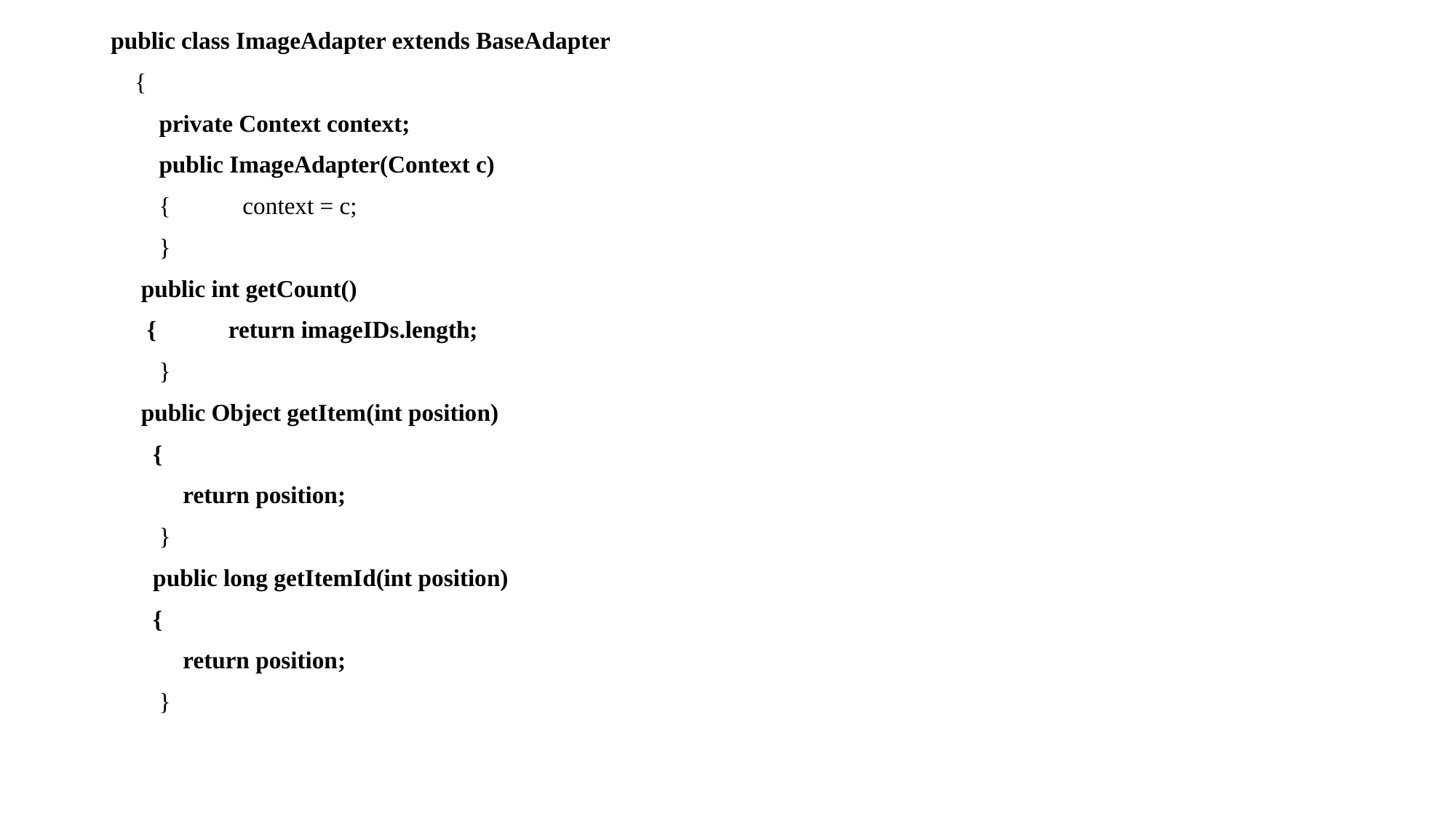

public class ImageAdapter extends BaseAdapter
    {
        private Context context;
        public ImageAdapter(Context c)
        {            context = c;
        }
     public int getCount()
      {            return imageIDs.length;
        }
     public Object getItem(int position)
       {
            return position;
        }
       public long getItemId(int position)
       {
            return position;
        }